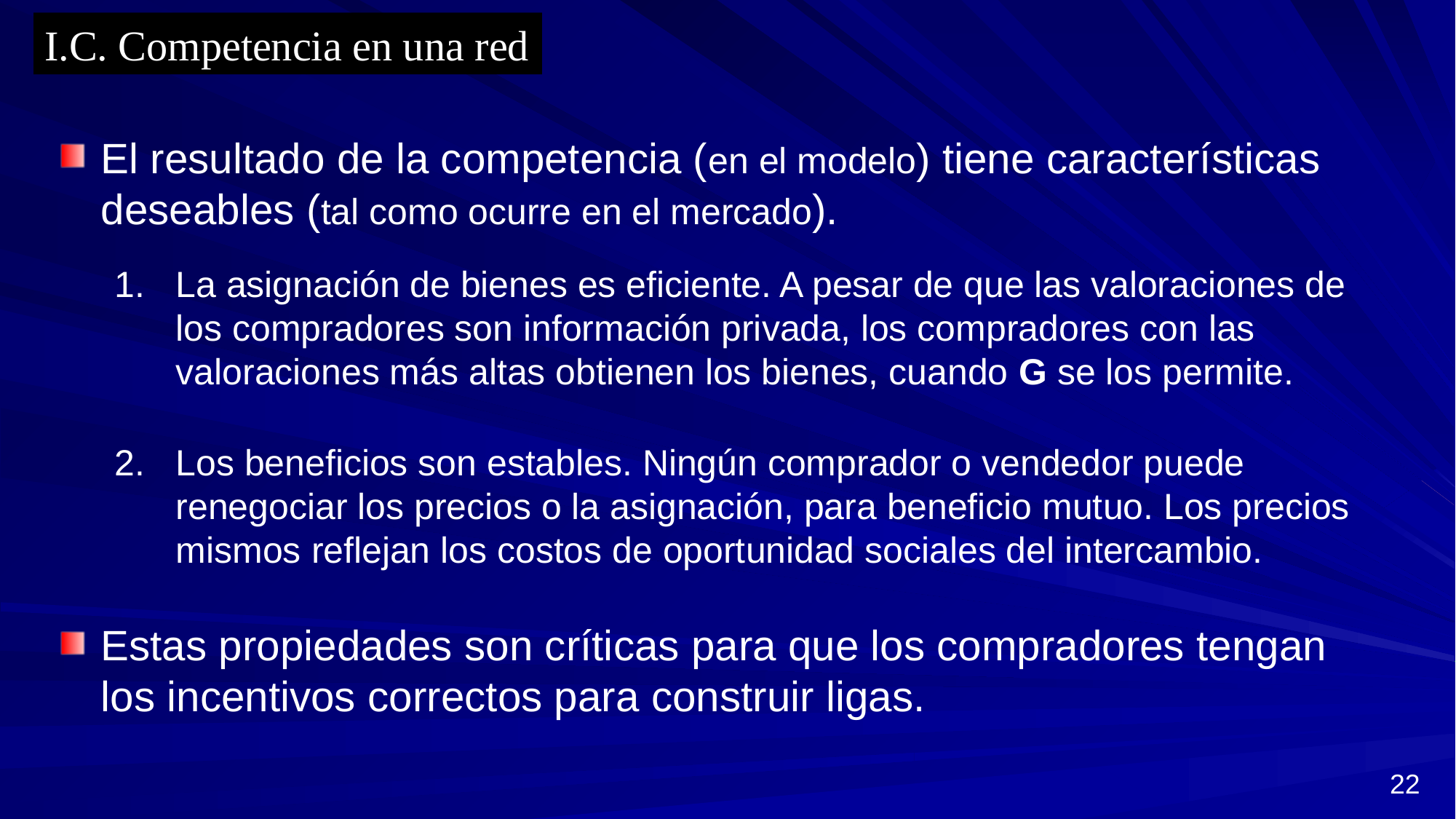

I.C. Competencia en una red
El resultado de la competencia (en el modelo) tiene características deseables (tal como ocurre en el mercado).

La asignación de bienes es eficiente. A pesar de que las valoraciones de los compradores son información privada, los compradores con las valoraciones más altas obtienen los bienes, cuando G se los permite.

Los beneficios son estables. Ningún comprador o vendedor puede renegociar los precios o la asignación, para beneficio mutuo. Los precios mismos reflejan los costos de oportunidad sociales del intercambio.

Estas propiedades son críticas para que los compradores tengan los incentivos correctos para construir ligas.

22